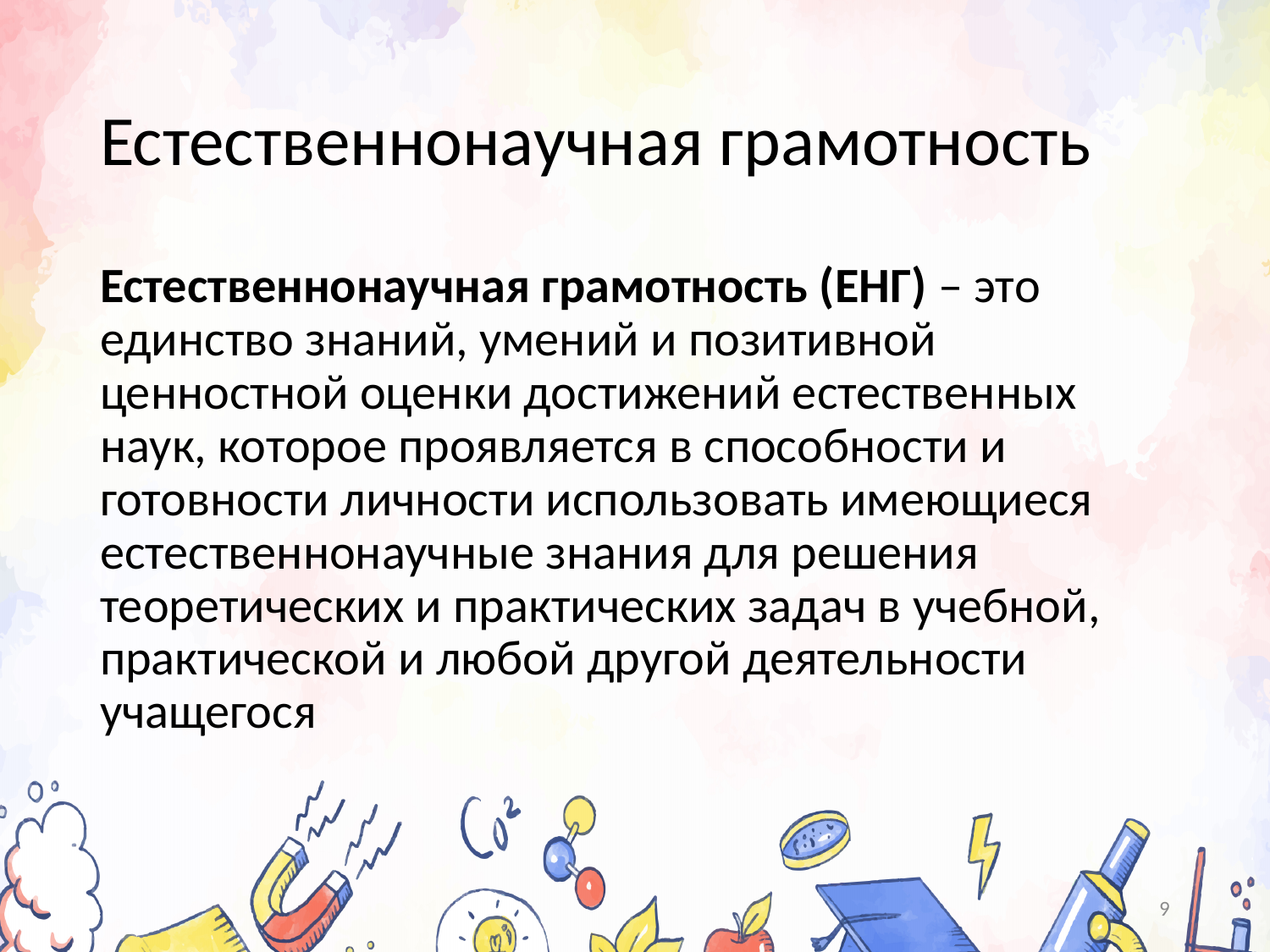

# Естественнонаучная грамотность
Естественнонаучная грамотность (ЕНГ) – это единство знаний, умений и позитивной ценностной оценки достижений естественных наук, которое проявляется в способности и готовности личности использовать имеющиеся естественнонаучные знания для решения теоретических и практических задач в учебной, практической и любой другой деятельности учащегося
9